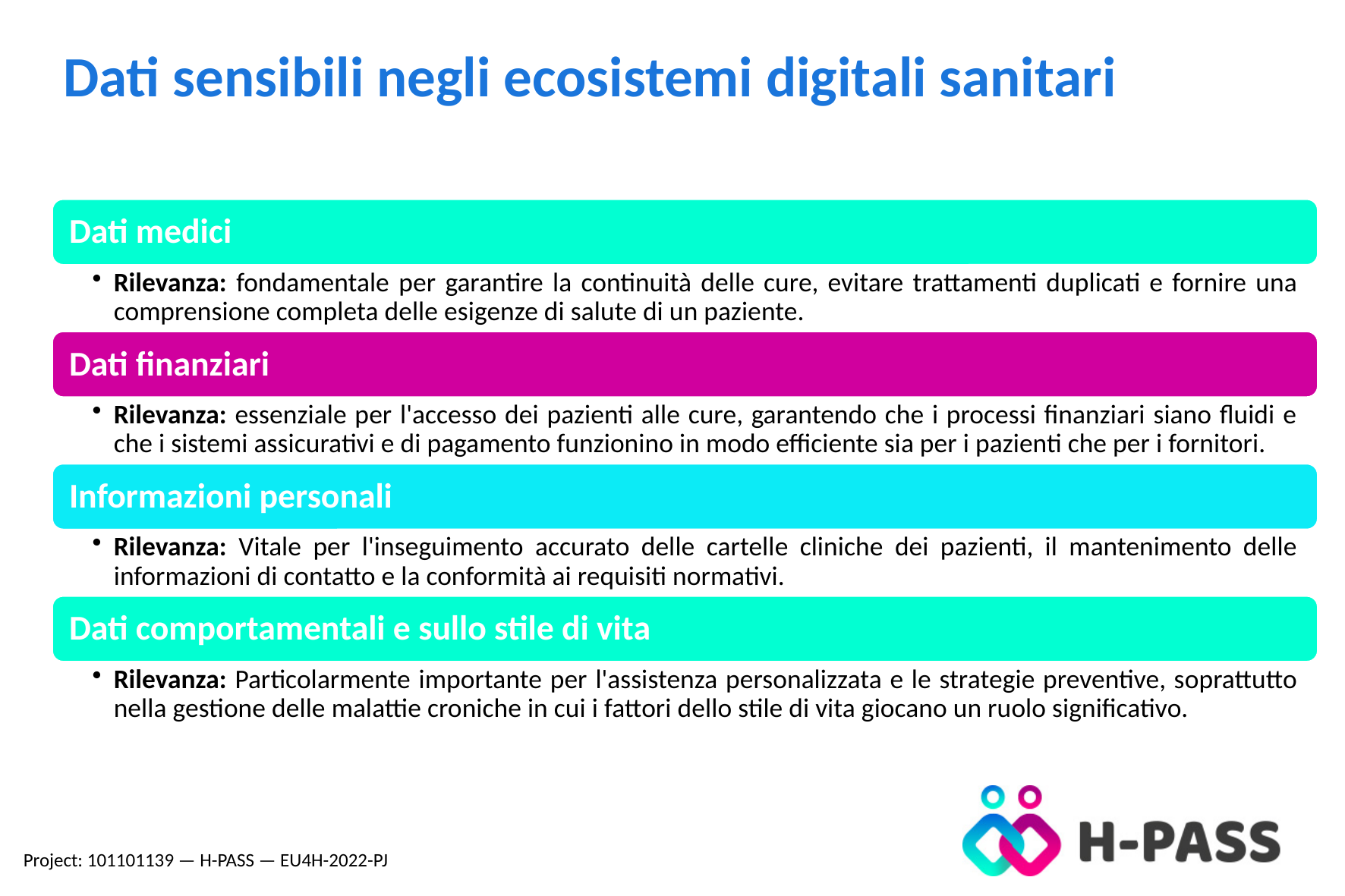

Dati sensibili negli ecosistemi digitali sanitari
Dati medici
Rilevanza: fondamentale per garantire la continuità delle cure, evitare trattamenti duplicati e fornire una comprensione completa delle esigenze di salute di un paziente.
Dati finanziari
Rilevanza: essenziale per l'accesso dei pazienti alle cure, garantendo che i processi finanziari siano fluidi e che i sistemi assicurativi e di pagamento funzionino in modo efficiente sia per i pazienti che per i fornitori.
Informazioni personali
Rilevanza: Vitale per l'inseguimento accurato delle cartelle cliniche dei pazienti, il mantenimento delle informazioni di contatto e la conformità ai requisiti normativi.
Dati comportamentali e sullo stile di vita
Rilevanza: Particolarmente importante per l'assistenza personalizzata e le strategie preventive, soprattutto nella gestione delle malattie croniche in cui i fattori dello stile di vita giocano un ruolo significativo.
Project: 101101139 — H-PASS — EU4H-2022-PJ